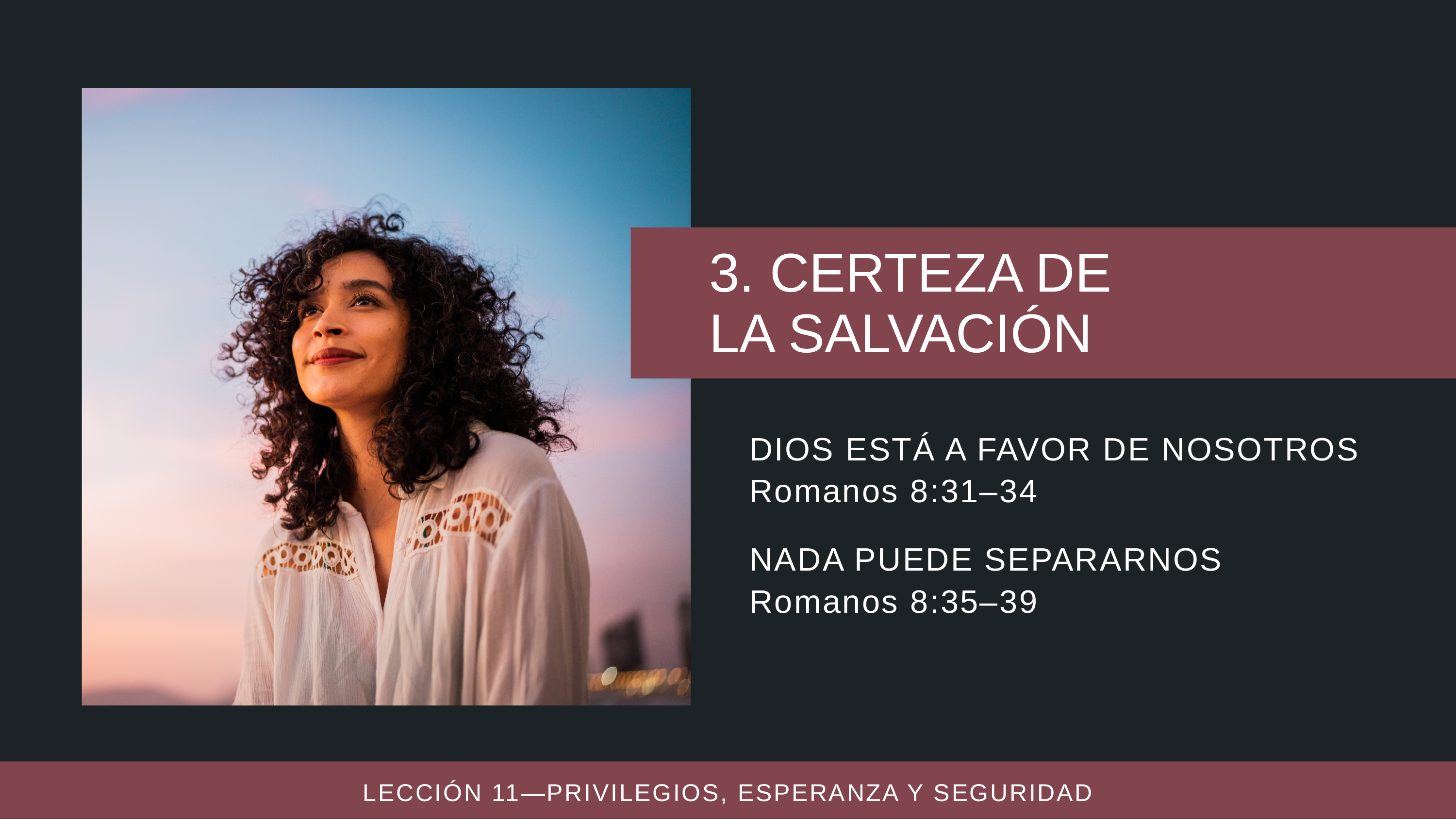

DIOS ESTÁ A FAVOR DE NOSOTROS
Romanos 8:31–34
NADA PUEDE SEPARARNOS
Romanos 8:35–39